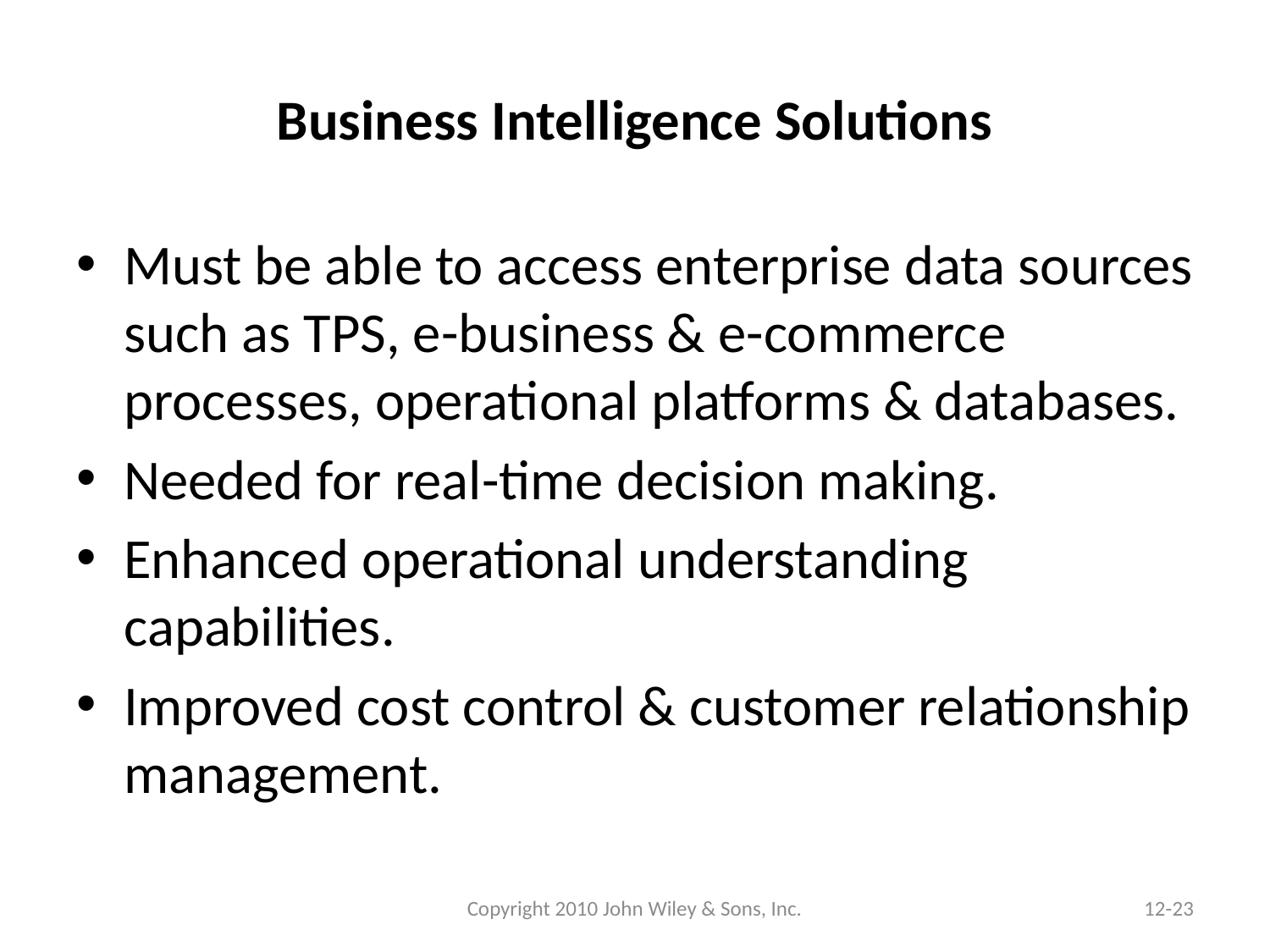

# Business Intelligence Solutions
Must be able to access enterprise data sources such as TPS, e-business & e-commerce processes, operational platforms & databases.
Needed for real-time decision making.
Enhanced operational understanding capabilities.
Improved cost control & customer relationship management.
Copyright 2010 John Wiley & Sons, Inc.
12-23